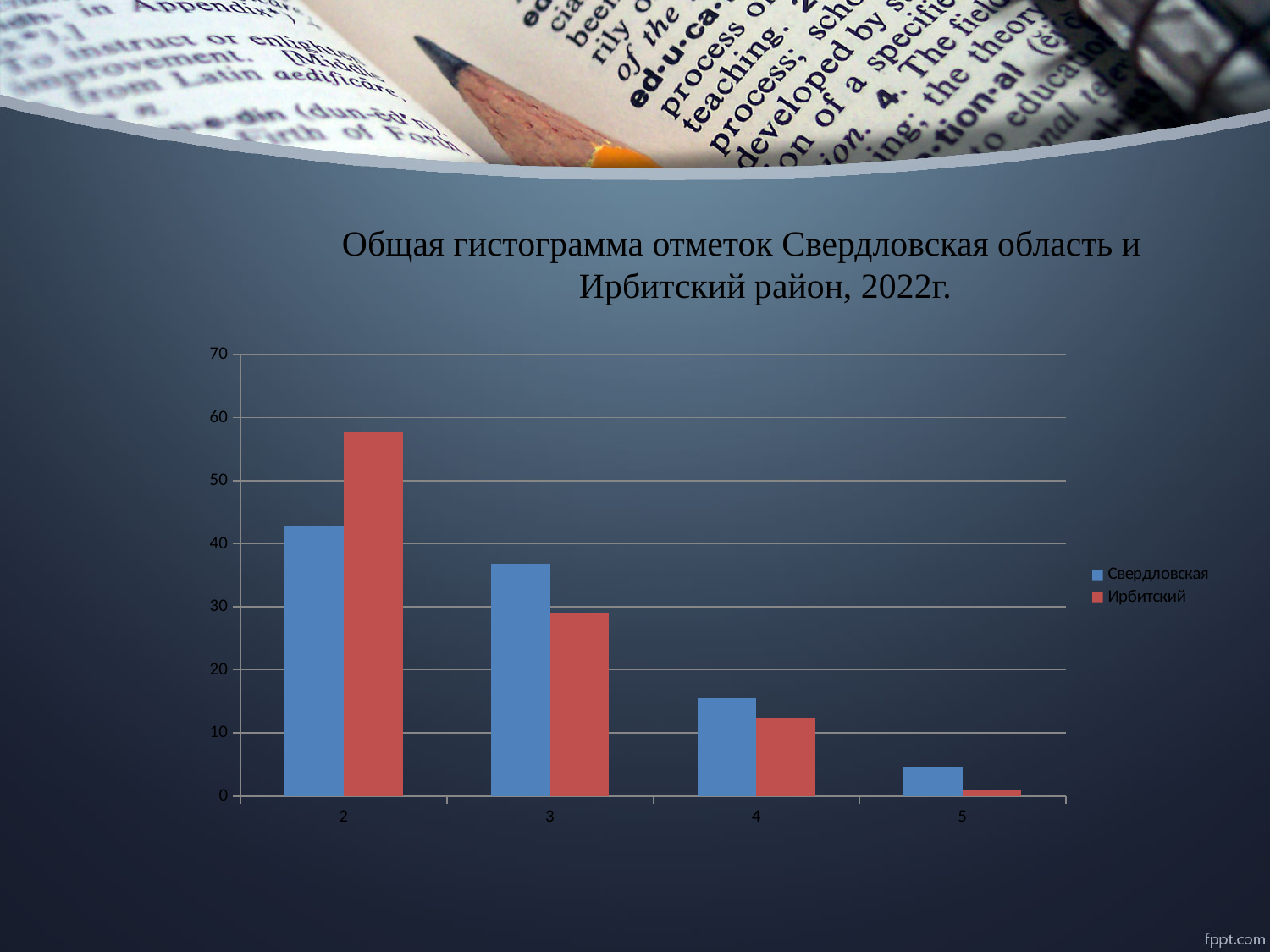

#
Общая гистограмма отметок Свердловская область и Ирбитский район, 2022г.

### Chart

| Category | Свердловская  | Ирбитский |
|---|---|---|
| 2 | 42.95 | 57.6 |
| 3 | 36.78 | 29.03 |
| 4 | 15.55 | 12.44 |
| 5 | 4.72 | 0.92 |